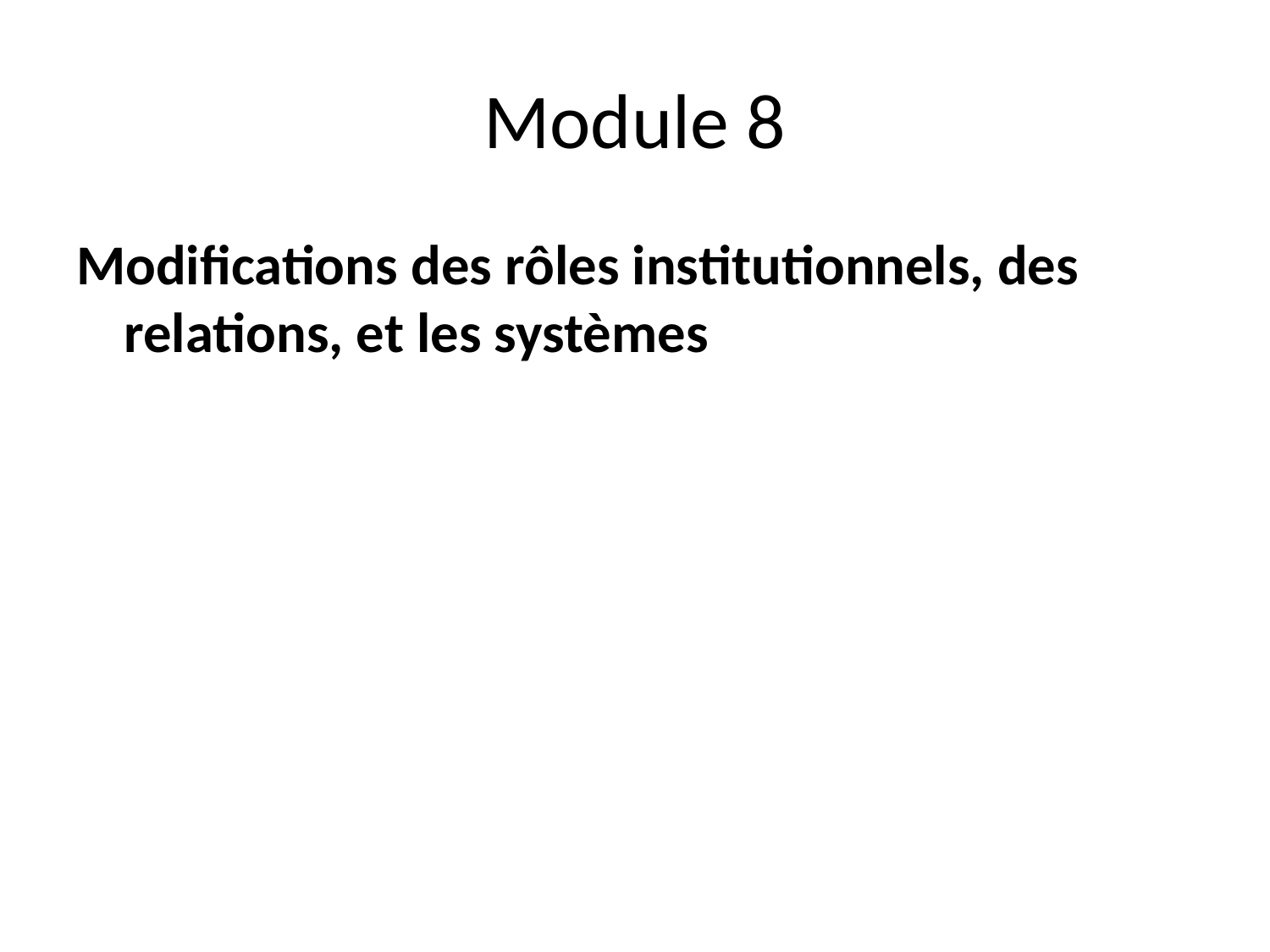

# Module 8
Modifications des rôles institutionnels, des relations, et les systèmes